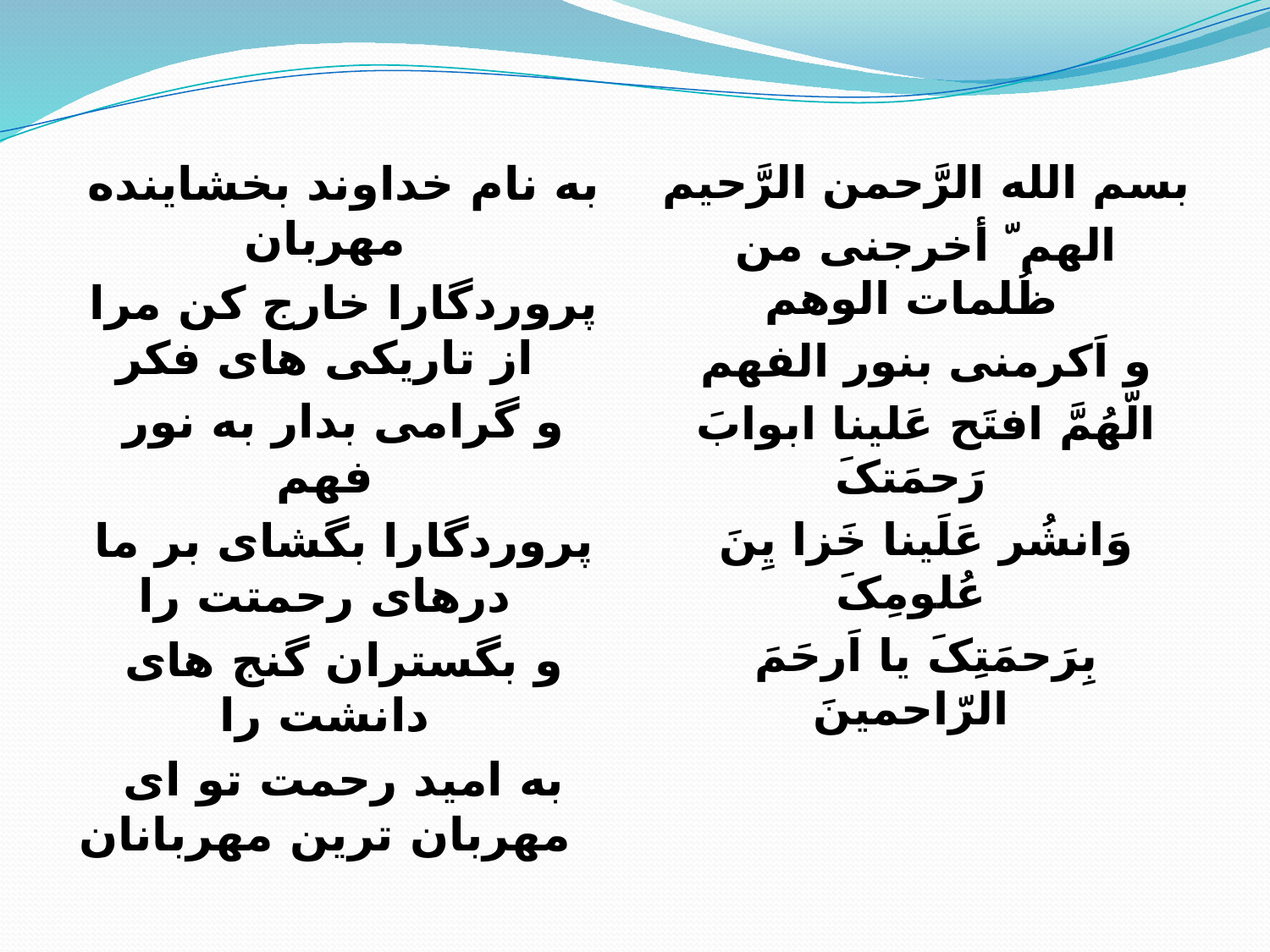

به نام خداوند بخشاینده مهربان
پروردگارا خارج کن مرا از تاریکی های فکر
و گرامی بدار به نور فهم
پروردگارا بگشای بر ما درهای رحمتت را
و بگستران گنج های دانشت را
به امید رحمت تو ای مهربان ترین مهربانان

بسم الله الرَّحمن الرَّحیم
الهم ّ أخرجنی من ظُلمات الوهم
و اَکرمنی بنور الفهم
الّهُمَّ افتَح عَلینا ابوابَ رَحمَتکَ
وَانشُر عَلَینا خَزا يِنَ عُلومِکَ
بِرَحمَتِکَ یا اَرحَمَ الرّاحمینَ